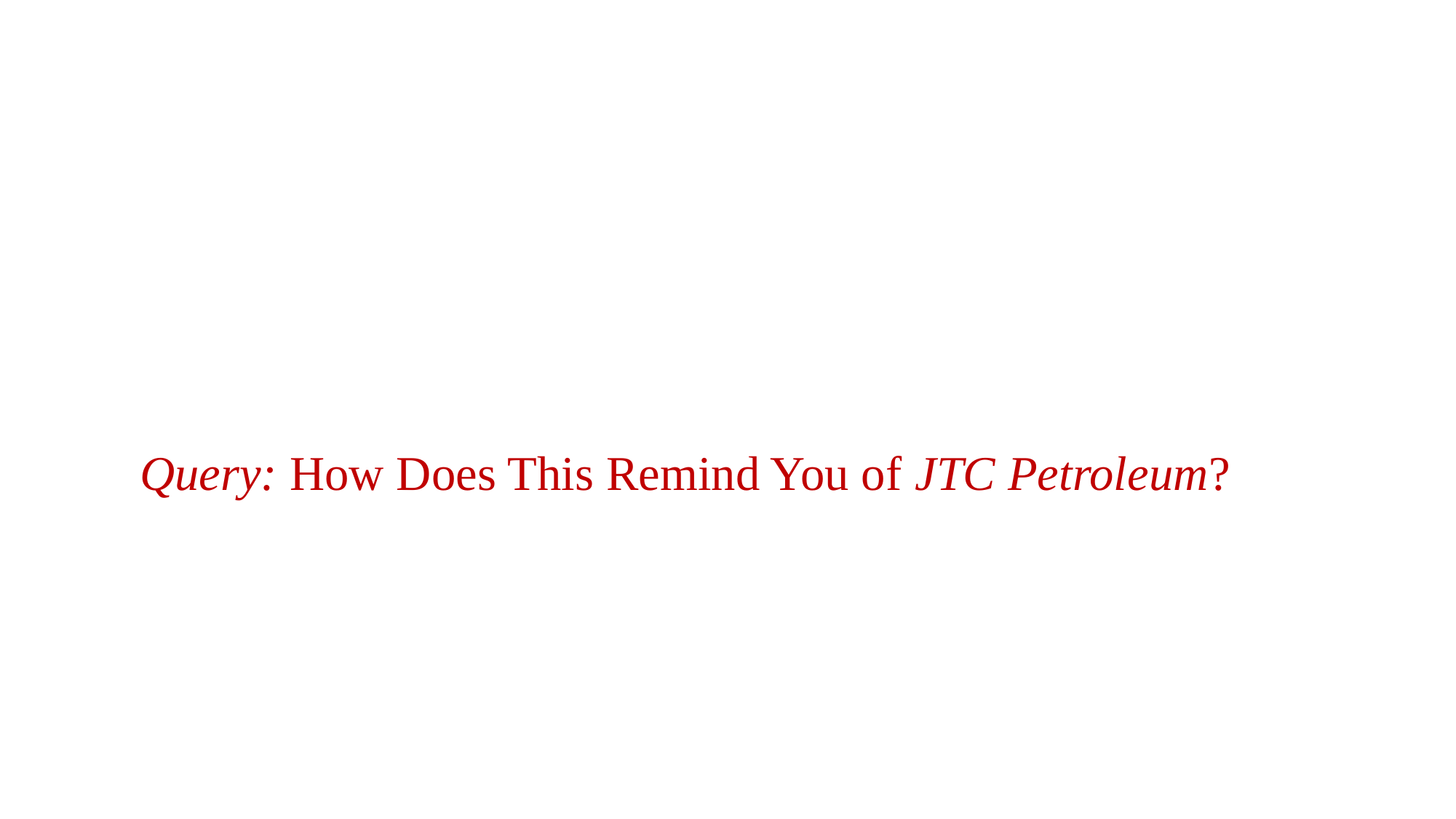

# Query: How Does This Remind You of JTC Petroleum?